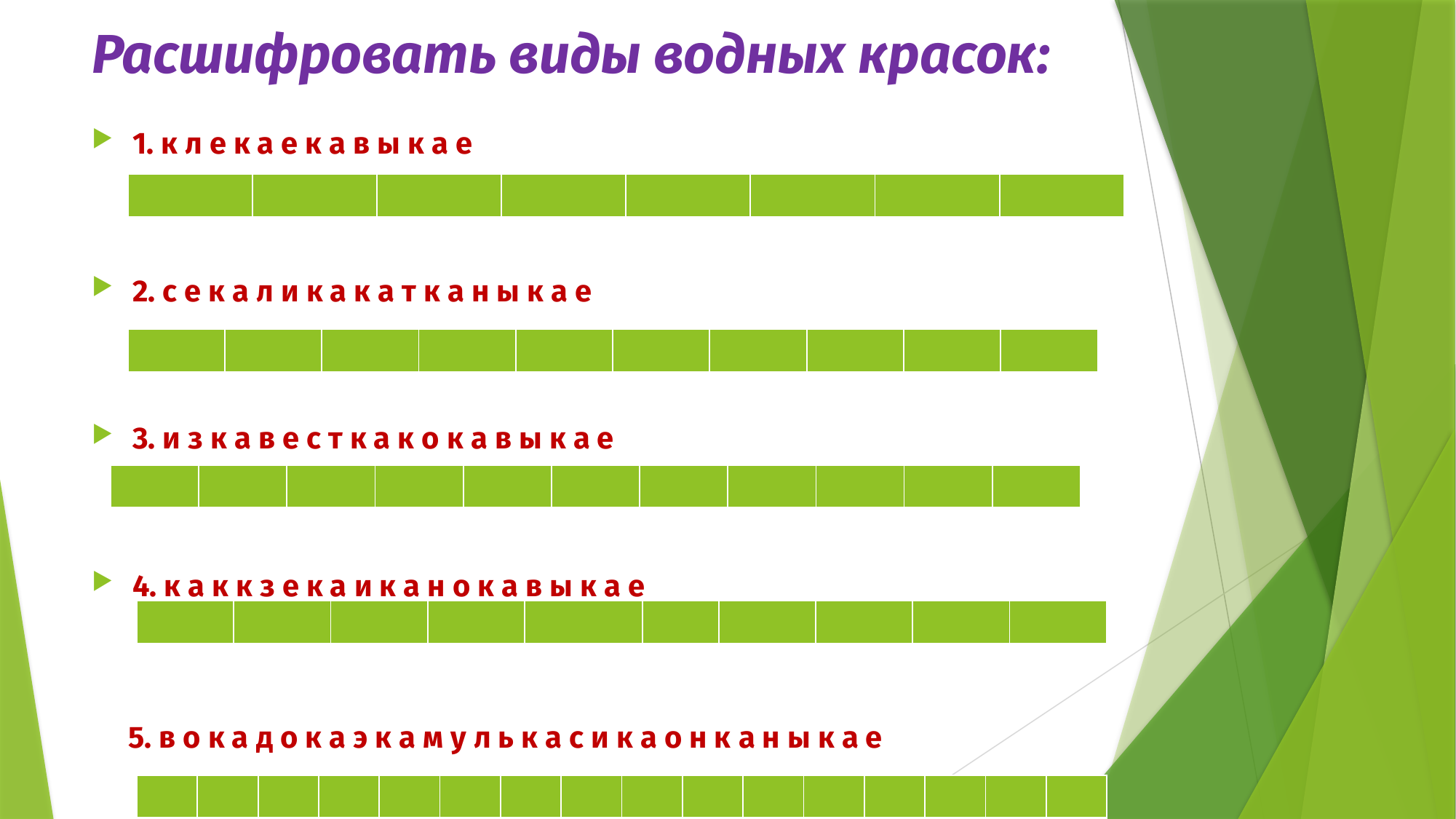

# Расшифровать виды водных красок:
1. к л е к а е к а в ы к а е

2. с е к а л и к а к а т к а н ы к а е

3. и з к а в е с т к а к о к а в ы к а е

4. к а к к з е к а и к а н о к а в ы к а е

     5. в о к а д о к а э к а м у л ь к а с и к а о н к а н ы к а е

|  |  |  |  |  |  |  |  |
| --- | --- | --- | --- | --- | --- | --- | --- |
|  |  |  |  |  |  |  |  |  |  |
| --- | --- | --- | --- | --- | --- | --- | --- | --- | --- |
|  |  |  |  |  |  |  |  |  |  |  |
| --- | --- | --- | --- | --- | --- | --- | --- | --- | --- | --- |
|  |  |  |  |  |  |  |  |  |  |
| --- | --- | --- | --- | --- | --- | --- | --- | --- | --- |
|  |  |  |  |  |  |  |  |  |  |  |  |  |  |  |  |
| --- | --- | --- | --- | --- | --- | --- | --- | --- | --- | --- | --- | --- | --- | --- | --- |